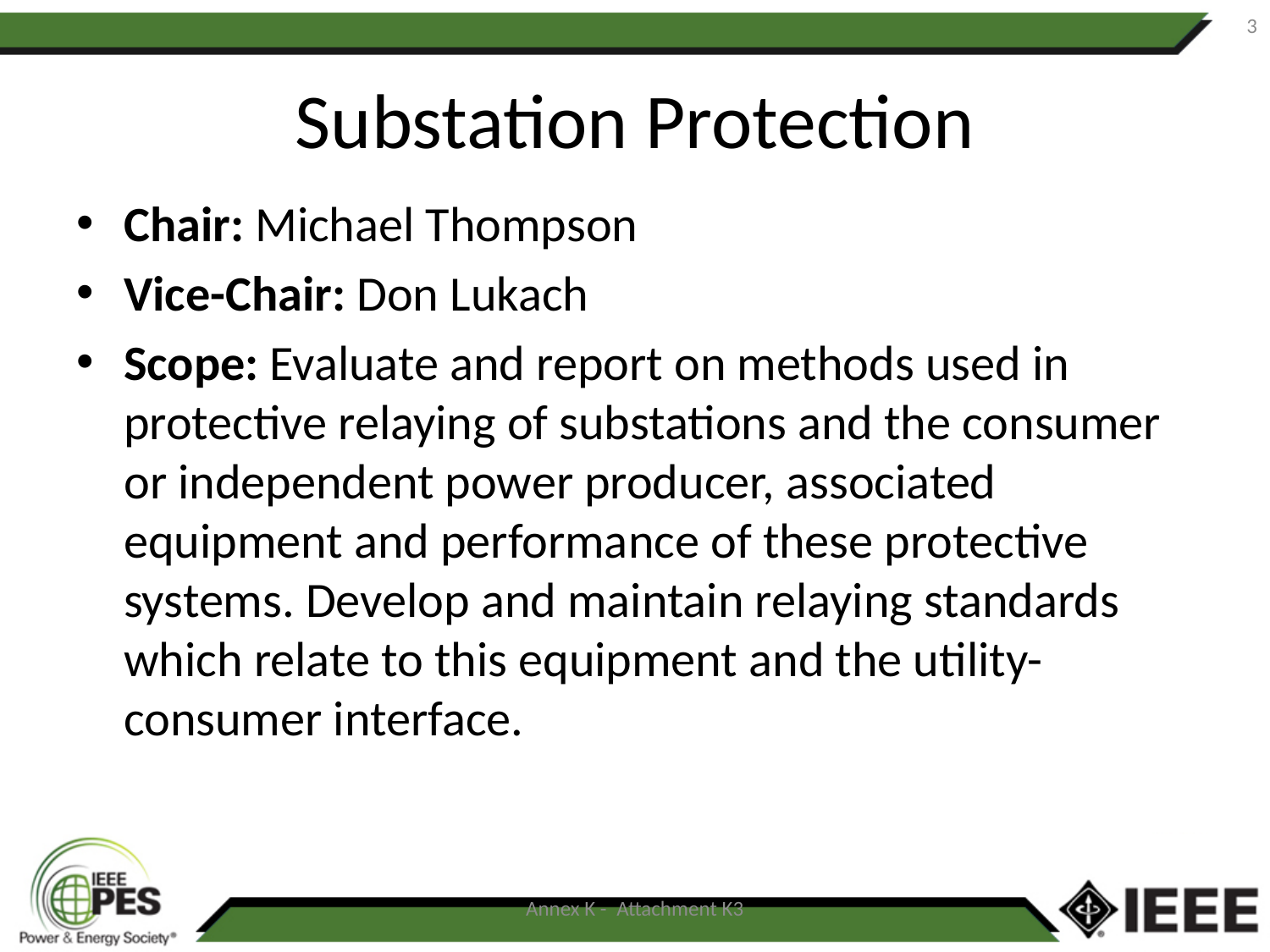

3
# Substation Protection
Chair: Michael Thompson
Vice-Chair: Don Lukach
Scope: Evaluate and report on methods used in protective relaying of substations and the consumer or independent power producer, associated equipment and performance of these protective systems. Develop and maintain relaying standards which relate to this equipment and the utility-consumer interface.

Annex K -  Attachment K3